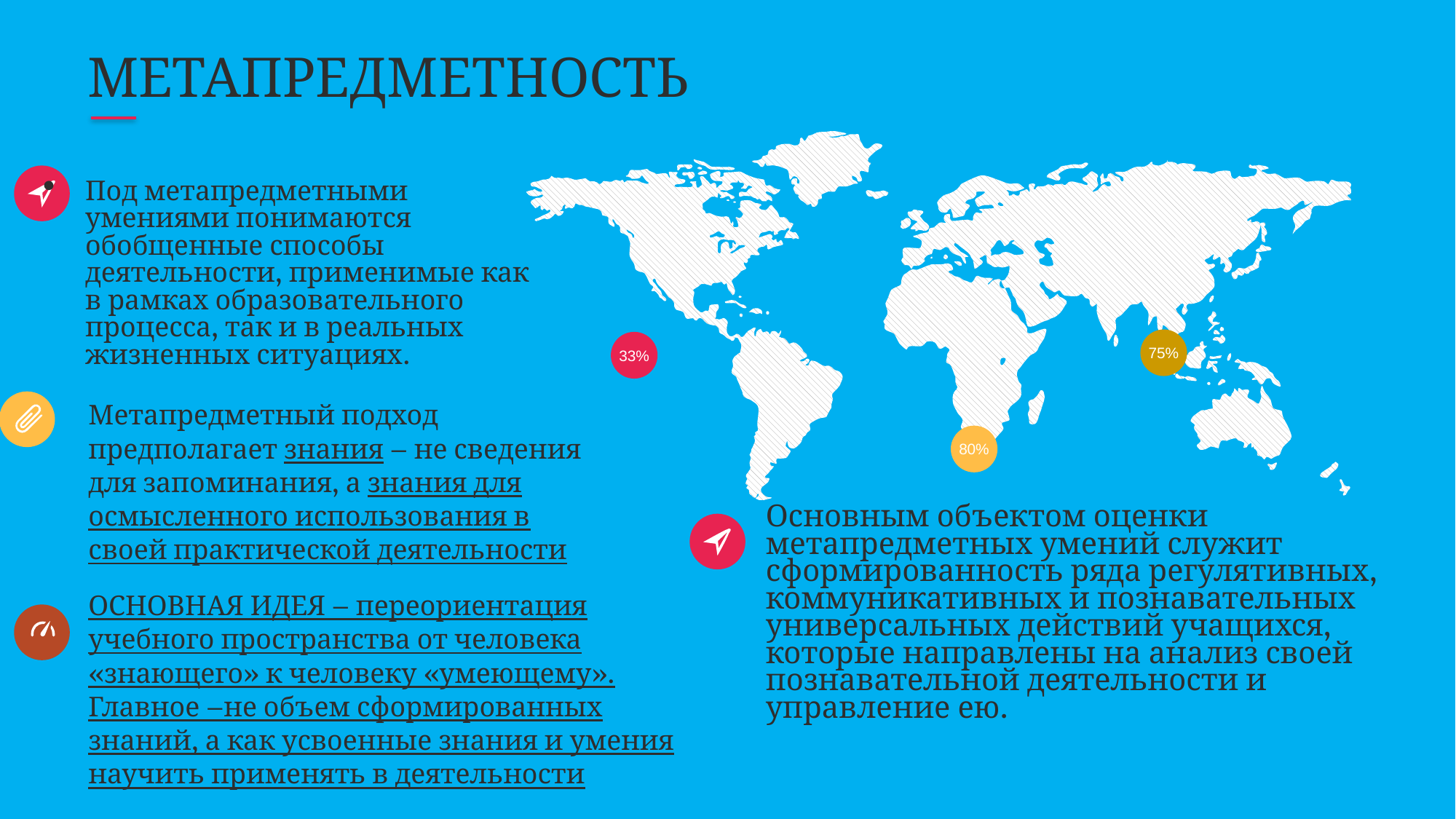

# МЕТАПРЕДМЕТНОСТЬ

Под метапредметными умениями понимаются обобщенные способы деятельности, применимые как в рамках образовательного процесса, так и в реальных жизненных ситуациях.
75%
33%

Метапредметный подход предполагает знания – не сведения для запоминания, а знания для осмысленного использования в своей практической деятельности
80%
Основным объектом оценки метапредметных умений служит сформированность ряда регулятивных, коммуникативных и познавательных универсальных действий учащихся, которые направлены на анализ своей познавательной деятельности и управление ею.

ОСНОВНАЯ ИДЕЯ – переориентация учебного пространства от человека «знающего» к человеку «умеющему». Главное –не объем сформированных знаний, а как усвоенные знания и умения научить применять в деятельности